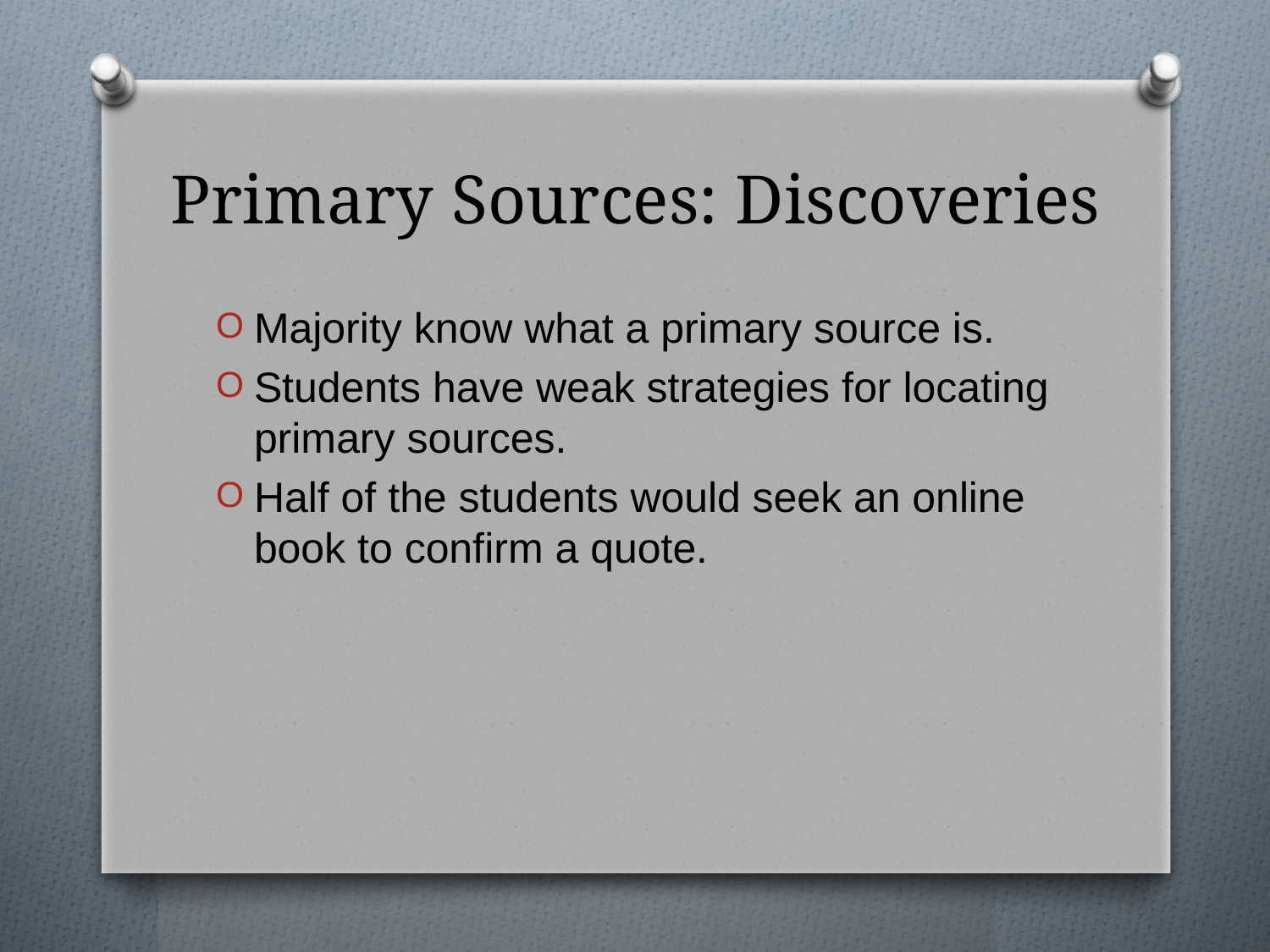

# Primary Sources: Discoveries
Majority know what a primary source is.
Students have weak strategies for locating primary sources.
Half of the students would seek an online book to confirm a quote.